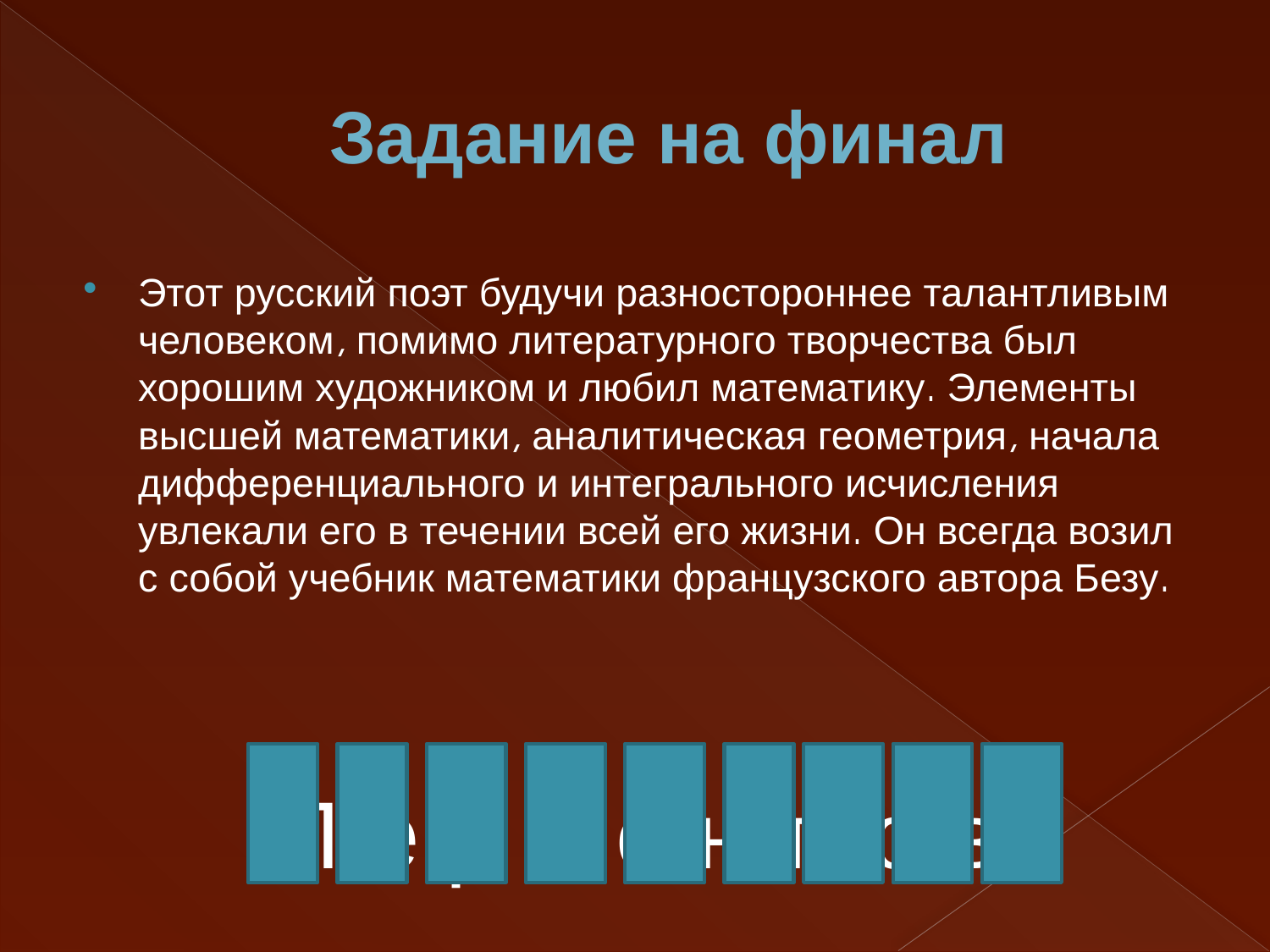

# Задание на финал
Этот русский поэт будучи разностороннее талантливым человеком, помимо литературного творчества был хорошим художником и любил математику. Элементы высшей математики, аналитическая геометрия, начала дифференциального и интегрального исчисления увлекали его в течении всей его жизни. Он всегда возил с собой учебник математики французского автора Безу.

Л е р м о н т  о в